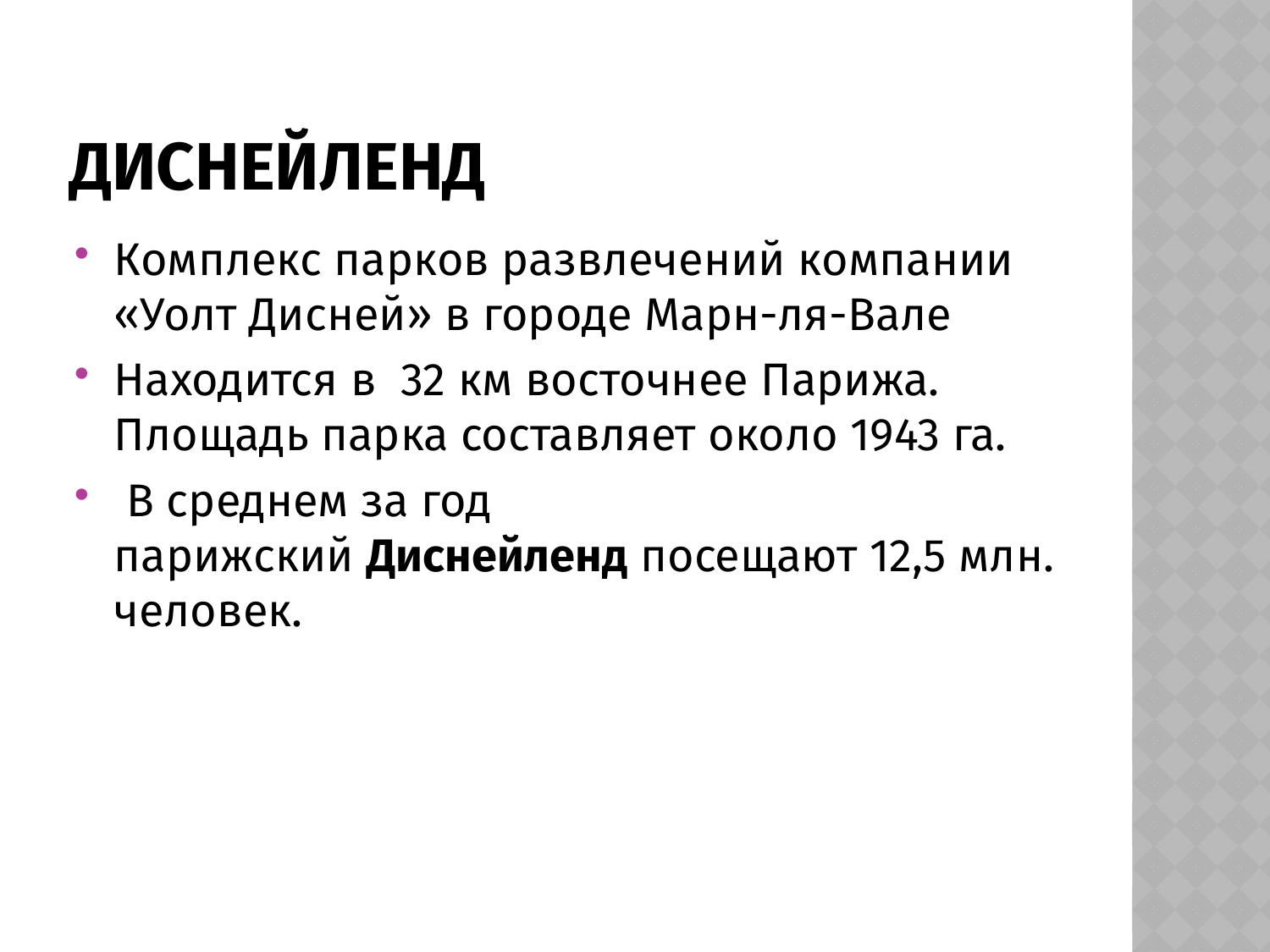

# Диснейленд
Комплекс парков развлечений компании «Уолт Дисней» в городе Марн-ля-Вале
Находится в  32 км восточнее Парижа. Площадь парка составляет около 1943 га.
 В среднем за год парижский Диснейленд посещают 12,5 млн. человек.